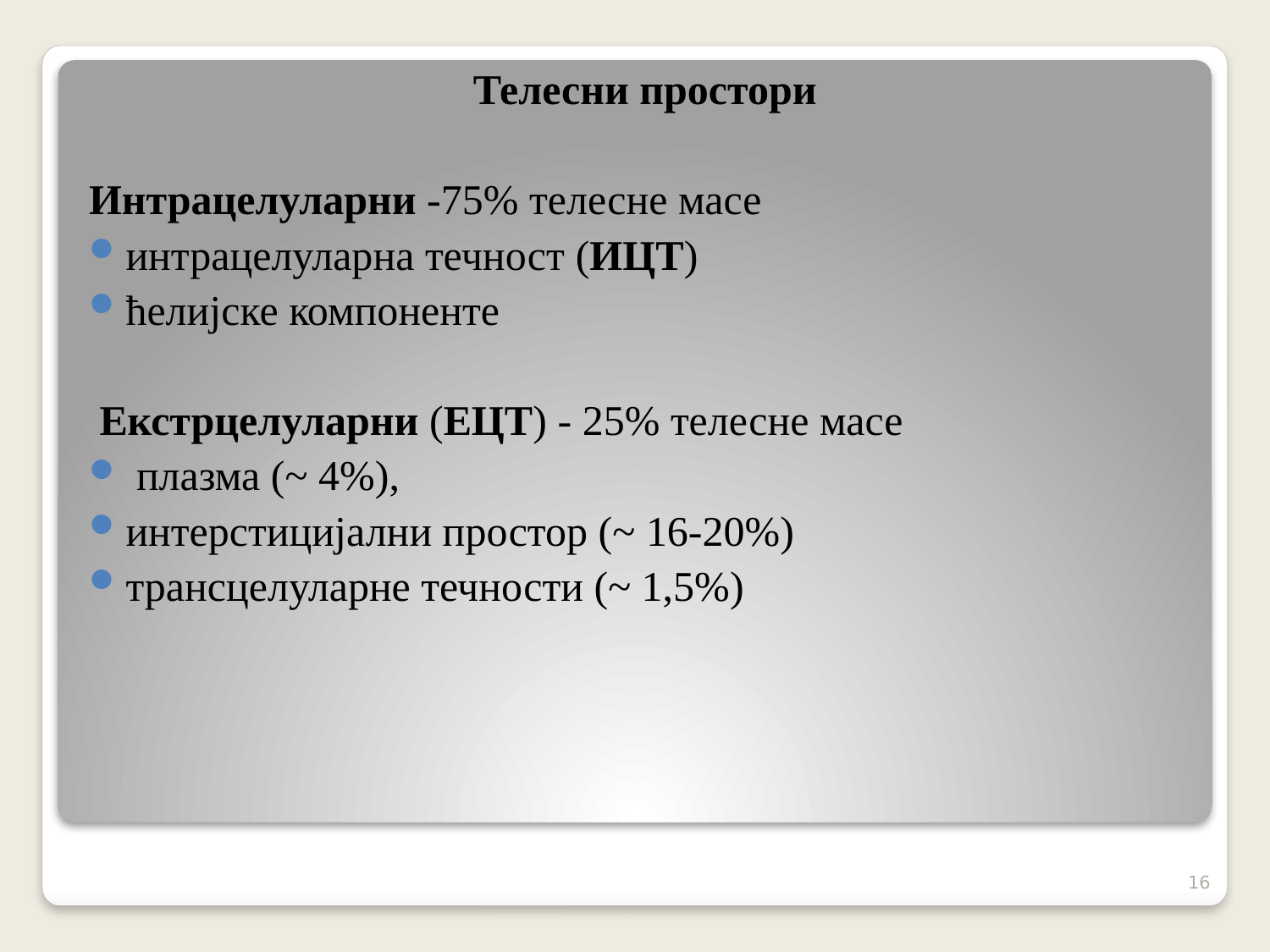

Телесни простори

Интрацелуларни -75% телесне масе
интрацелуларна течност (ИЦТ)
ћелијске компоненте

 Екстрцелуларни (ЕЦТ) - 25% телесне масе
 плазма (~ 4%),
интерстицијални простор (~ 16-20%)
трансцелуларне течности (~ 1,5%)

16